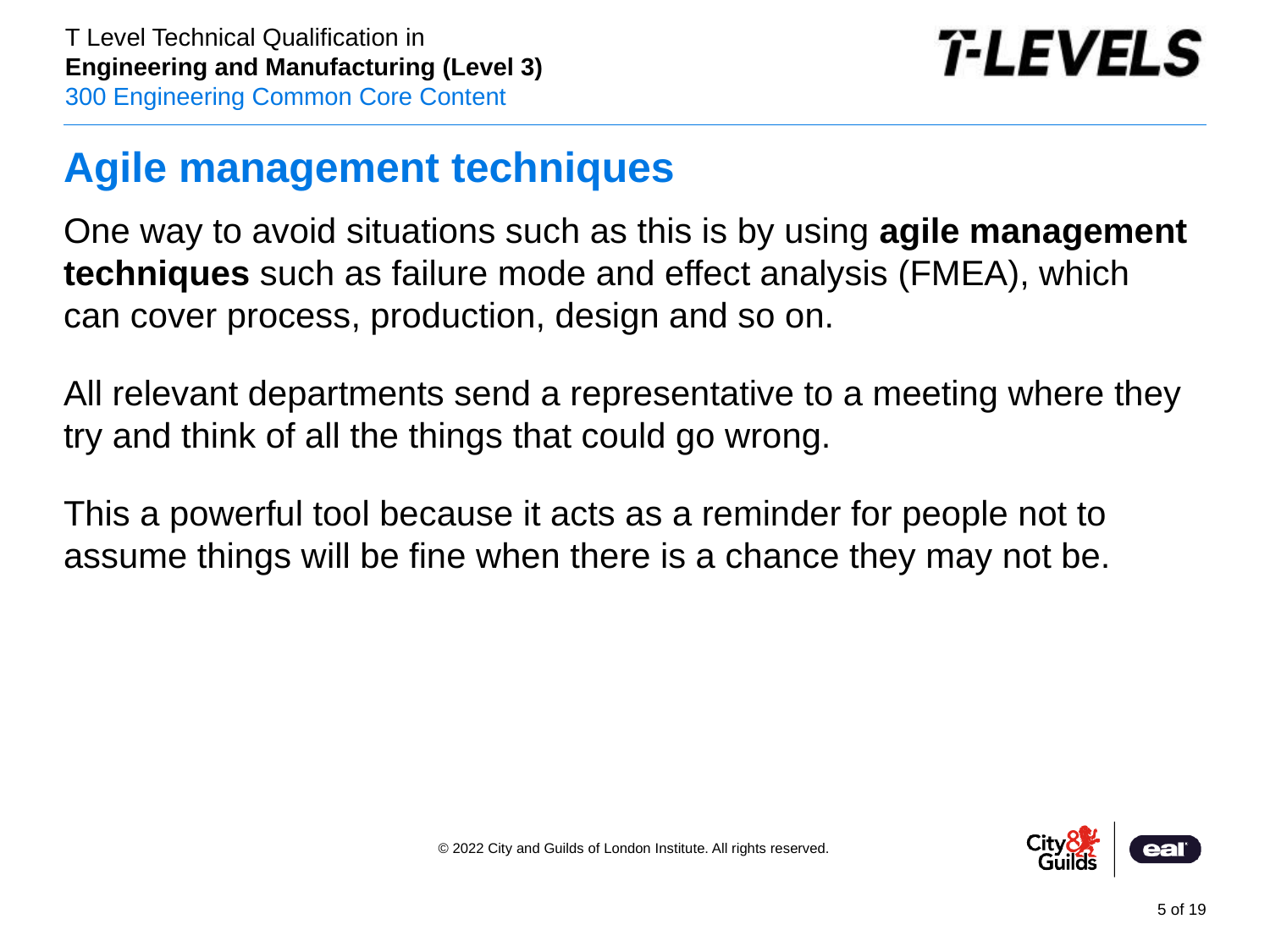

# Agile management techniques
One way to avoid situations such as this is by using agile management techniques such as failure mode and effect analysis (FMEA), which can cover process, production, design and so on.
All relevant departments send a representative to a meeting where they try and think of all the things that could go wrong.
This a powerful tool because it acts as a reminder for people not to assume things will be fine when there is a chance they may not be.